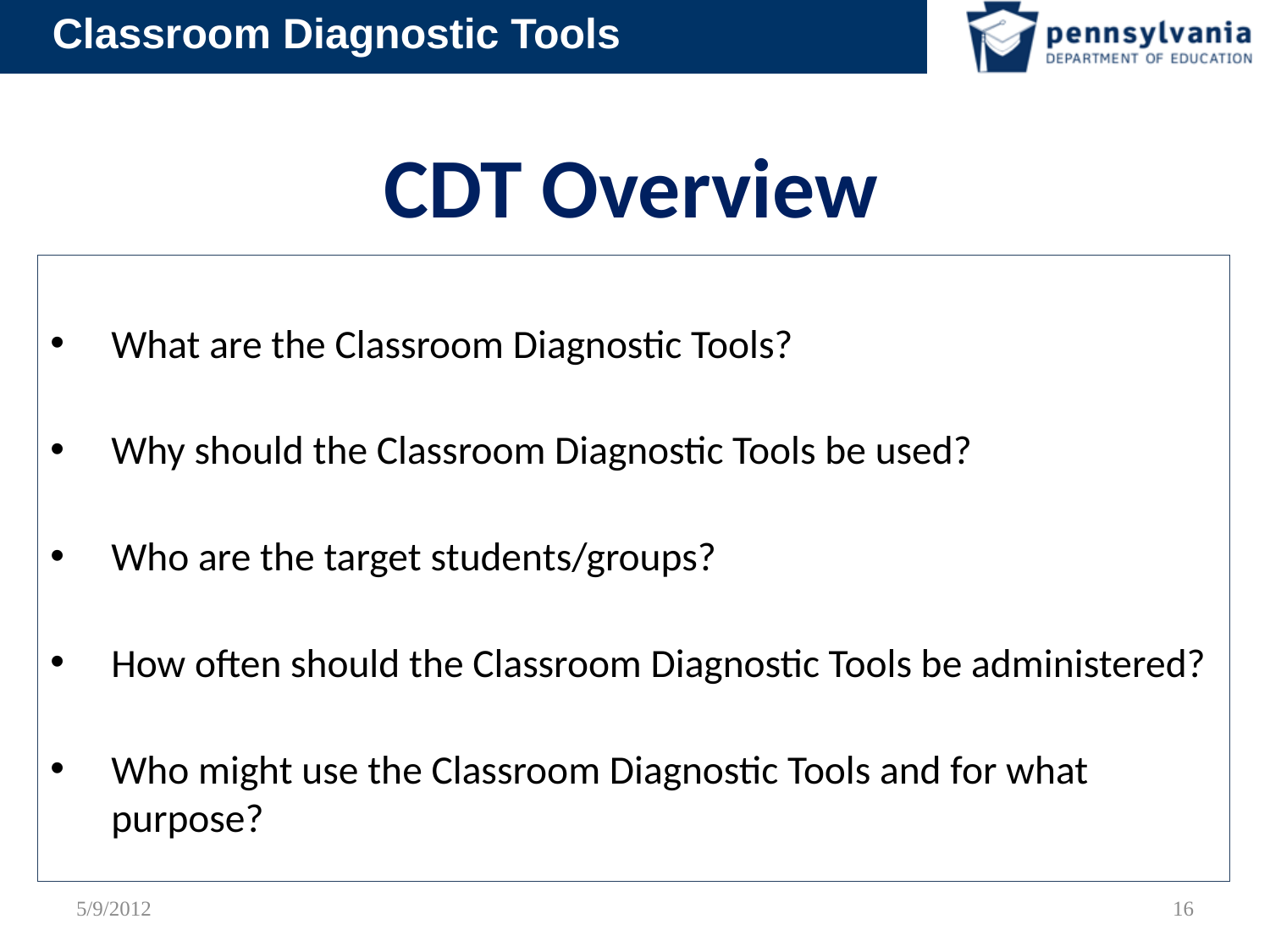

# CDT Overview

What are the Classroom Diagnostic Tools?

Why should the Classroom Diagnostic Tools be used?

Who are the target students/groups?

How often should the Classroom Diagnostic Tools be administered?

Who might use the Classroom Diagnostic Tools and for what purpose?

5/9/2012
16